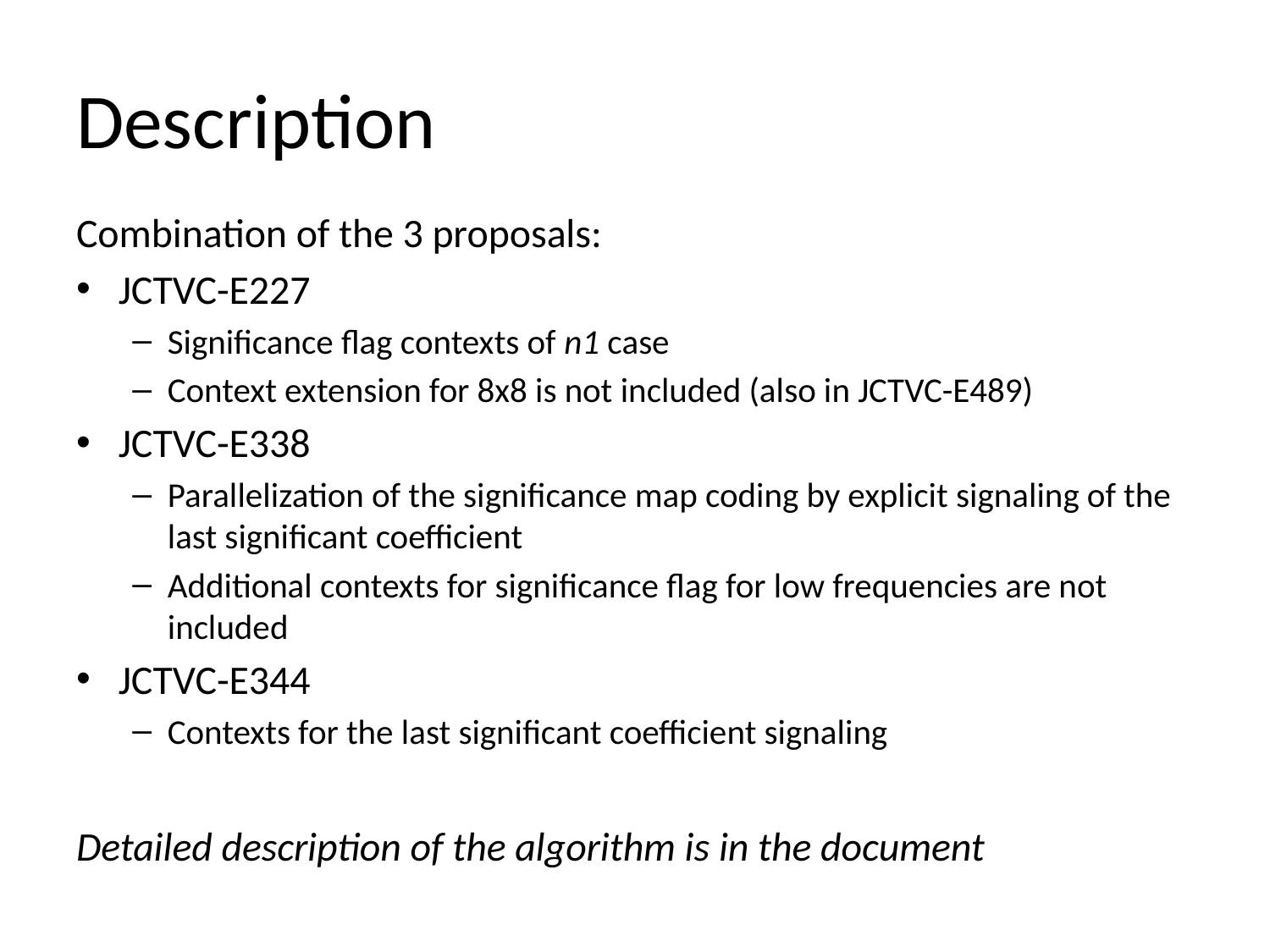

# Description
Combination of the 3 proposals:
JCTVC-E227
Significance flag contexts of n1 case
Context extension for 8x8 is not included (also in JCTVC-E489)
JCTVC-E338
Parallelization of the significance map coding by explicit signaling of the last significant coefficient
Additional contexts for significance flag for low frequencies are not included
JCTVC-E344
Contexts for the last significant coefficient signaling

Detailed description of the algorithm is in the document